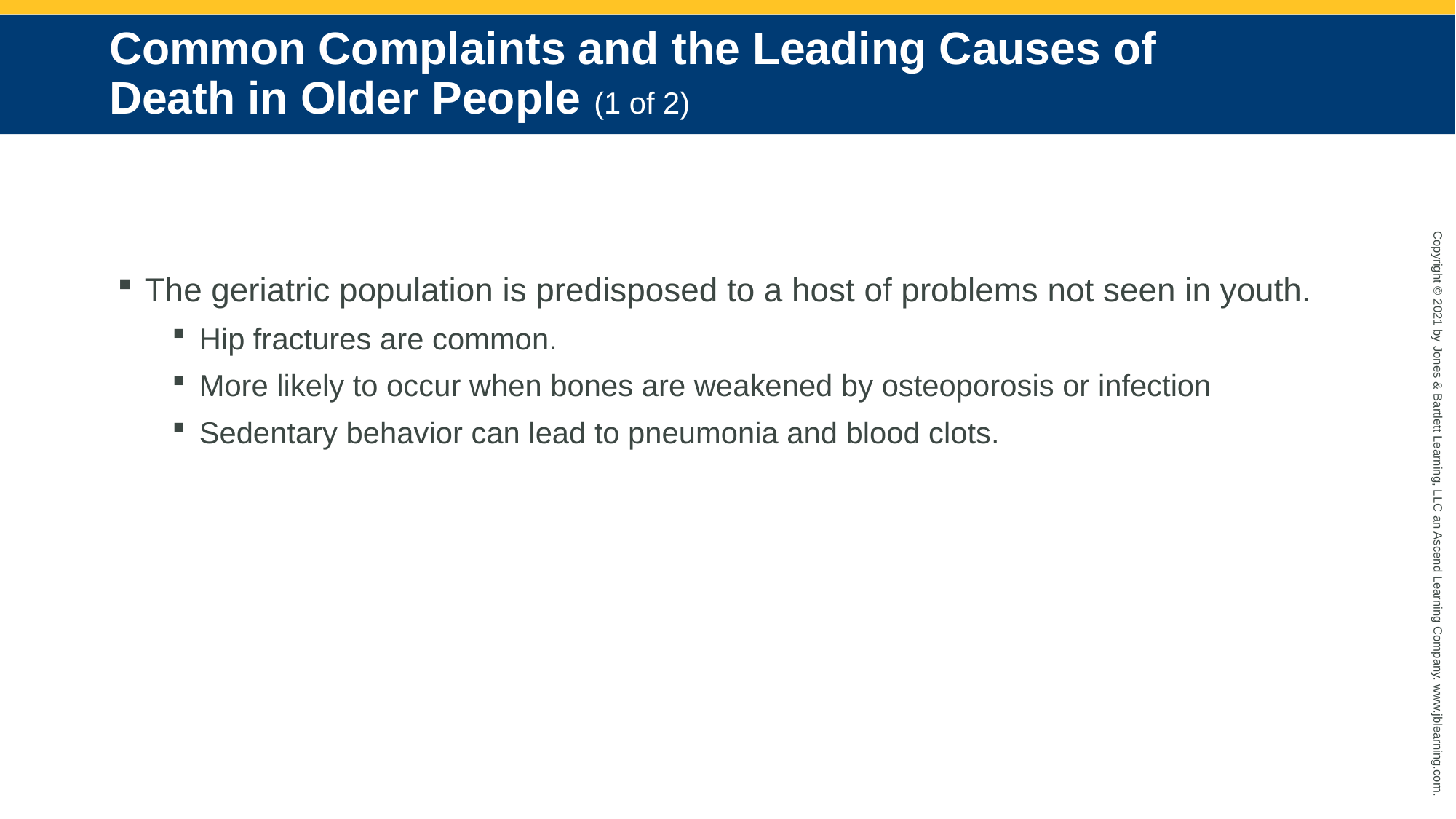

# Common Complaints and the Leading Causes of Death in Older People (1 of 2)
The geriatric population is predisposed to a host of problems not seen in youth.
Hip fractures are common.
More likely to occur when bones are weakened by osteoporosis or infection
Sedentary behavior can lead to pneumonia and blood clots.